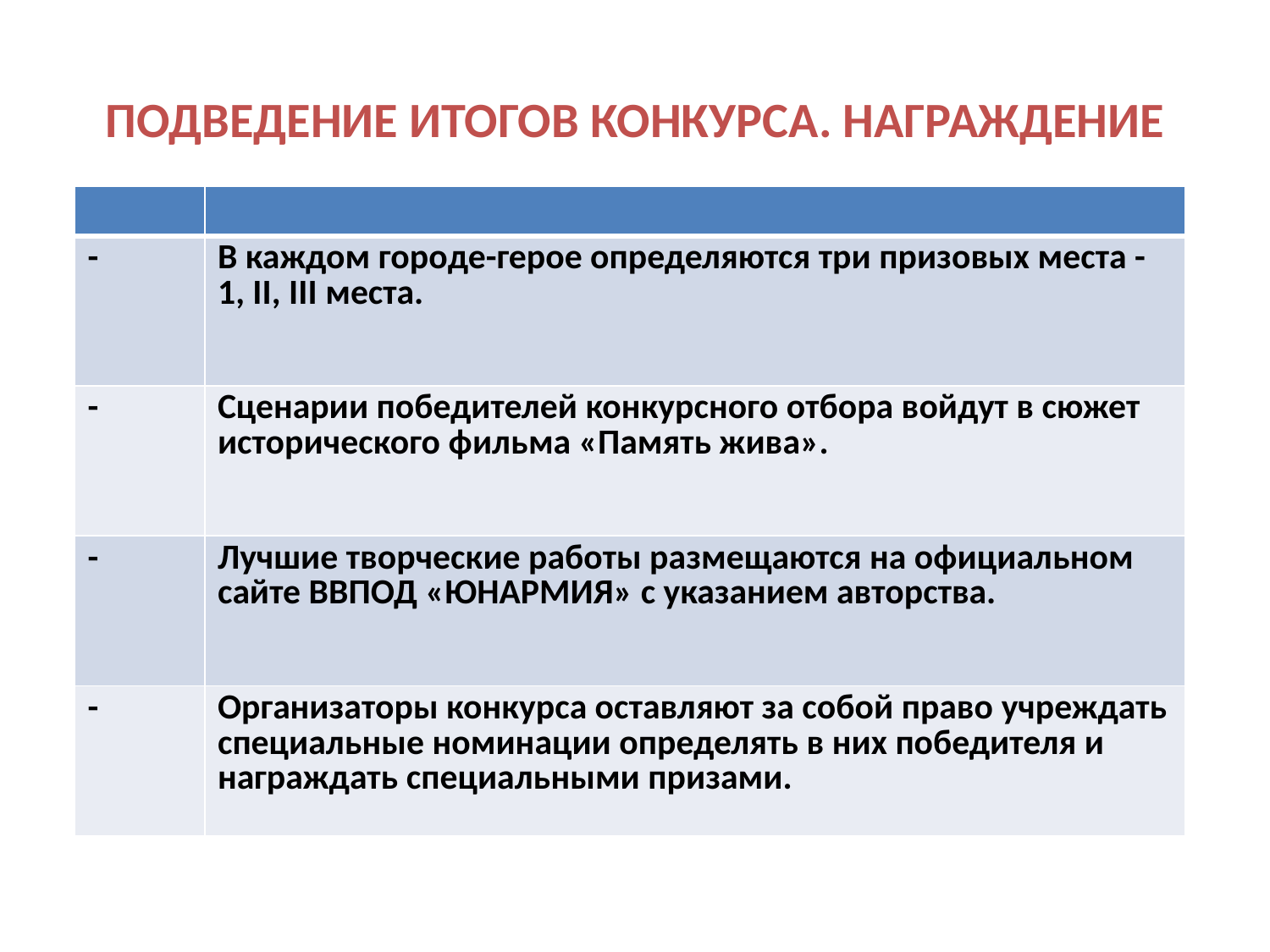

# ПОДВЕДЕНИЕ ИТОГОВ КОНКУРСА. НАГРАЖДЕНИЕ
|  |  |
| --- | --- |
| - | В каждом городе-герое определяются три призовых места -1, II, III места. |
| - | Сценарии победителей конкурсного отбора войдут в сюжет исторического фильма «Память жива». |
| - | Лучшие творческие работы размещаются на официальном сайте ВВПОД «ЮНАРМИЯ» с указанием авторства. |
| - | Организаторы конкурса оставляют за собой право учреждать специальные номинации определять в них победителя и награждать специальными призами. |